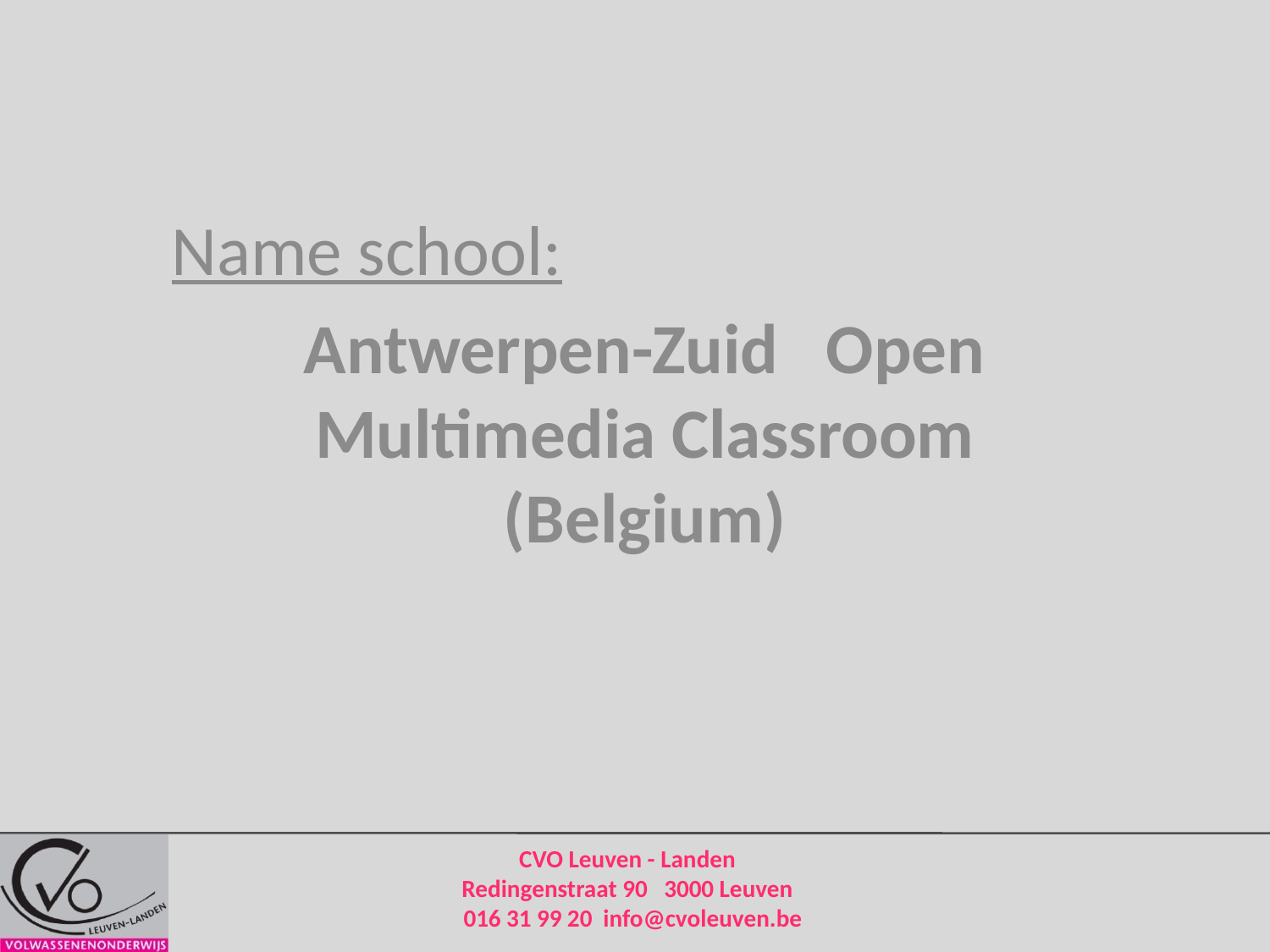

Name school:
Antwerpen-Zuid   Open Multimedia Classroom (Belgium)

CVO Leuven - Landen   Redingenstraat 90   3000 Leuven   016 31 99 20  info@cvoleuven.be